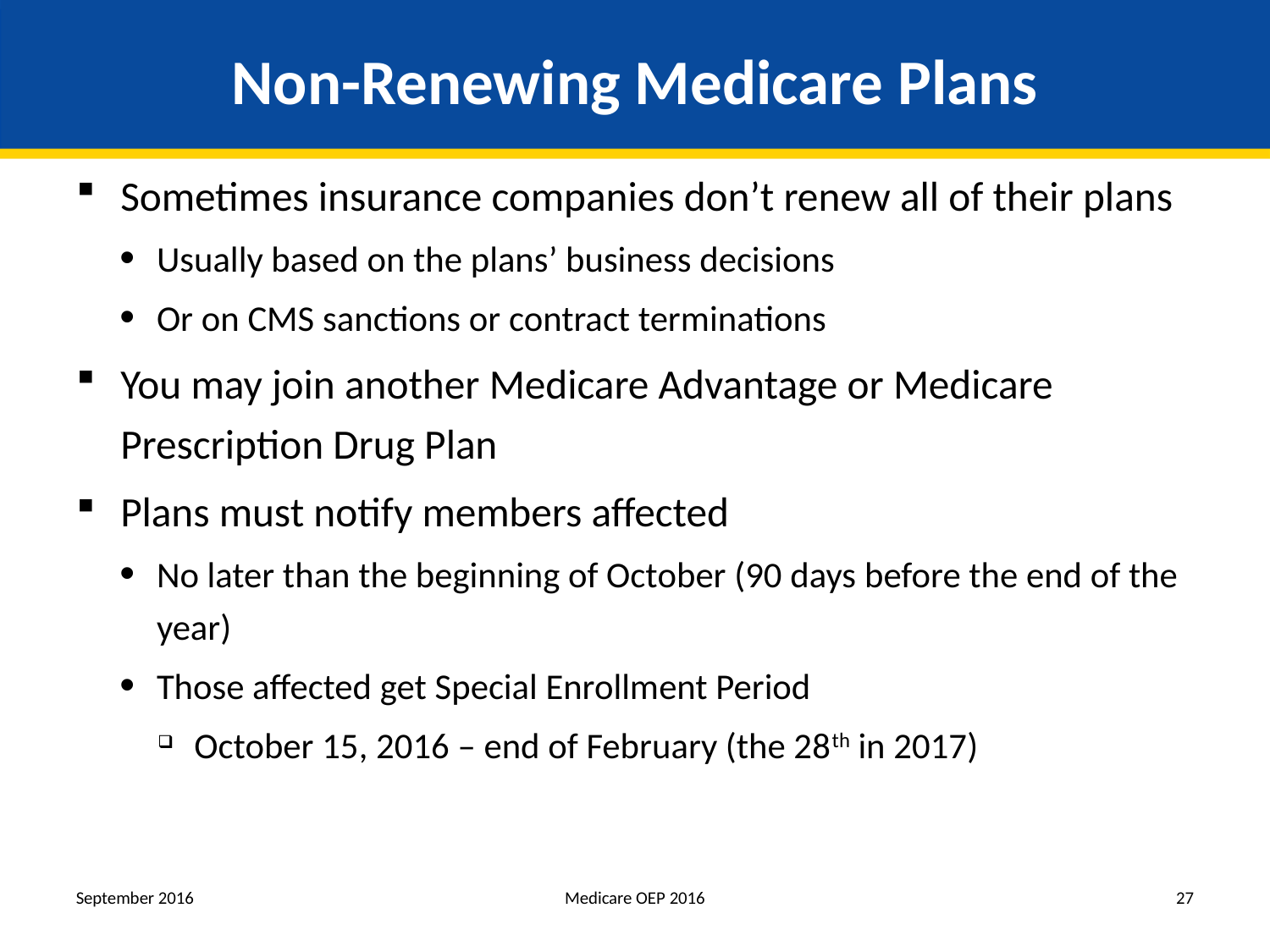

# Non-Renewing Medicare Plans
Sometimes insurance companies don’t renew all of their plans
Usually based on the plans’ business decisions
Or on CMS sanctions or contract terminations
You may join another Medicare Advantage or Medicare Prescription Drug Plan
Plans must notify members affected
No later than the beginning of October (90 days before the end of the year)
Those affected get Special Enrollment Period
October 15, 2016 – end of February (the 28th in 2017)
September 2016
Medicare OEP 2016
27